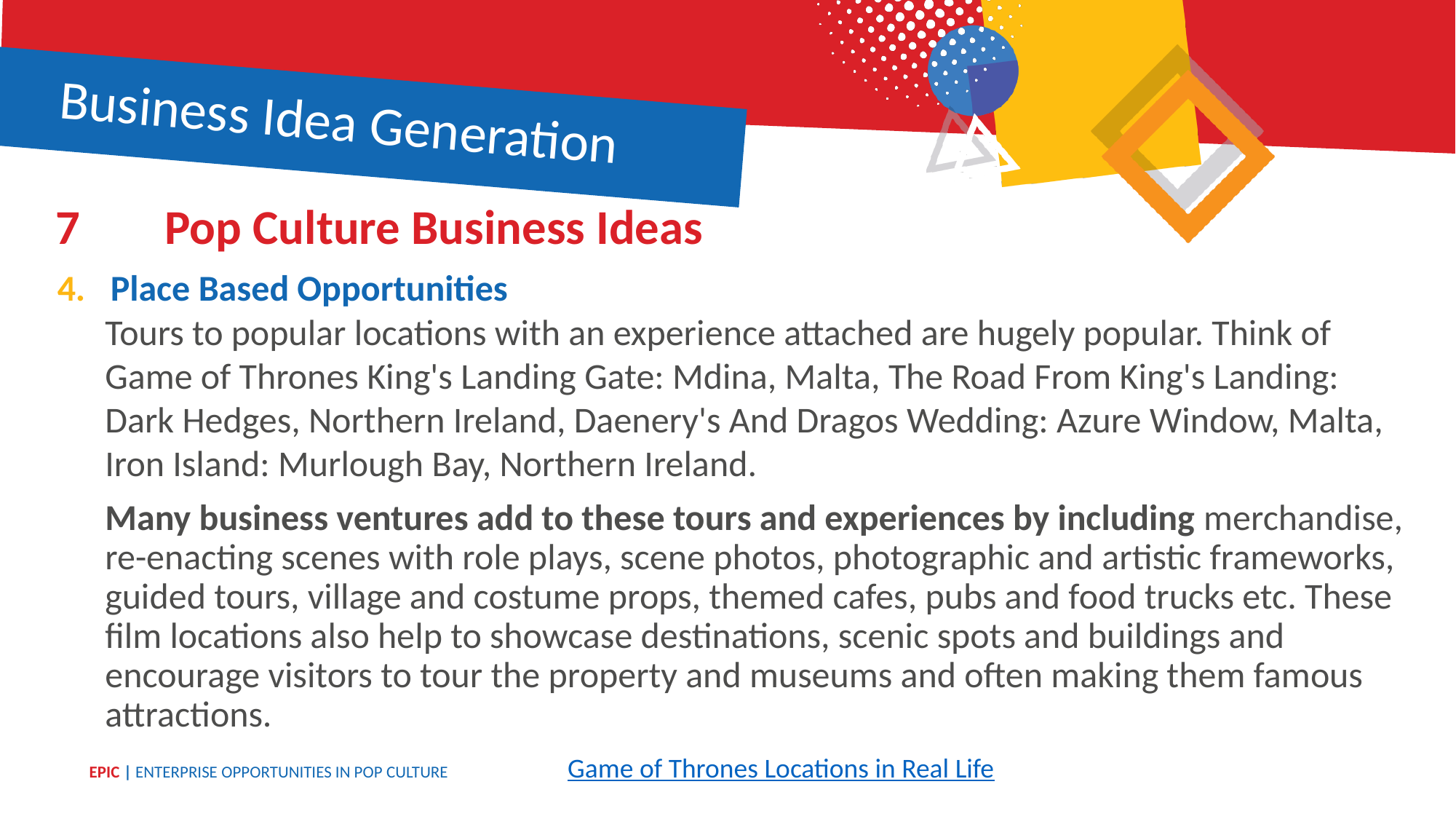

Business Idea Generation

7 	Pop Culture Business Ideas
Place Based Opportunities
Tours to popular locations with an experience attached are hugely popular. Think of Game of Thrones King's Landing Gate: Mdina, Malta, The Road From King's Landing: Dark Hedges, Northern Ireland, Daenery's And Dragos Wedding: Azure Window, Malta, Iron Island: Murlough Bay, Northern Ireland.
Many business ventures add to these tours and experiences by including merchandise, re-enacting scenes with role plays, scene photos, photographic and artistic frameworks, guided tours, village and costume props, themed cafes, pubs and food trucks etc. These film locations also help to showcase destinations, scenic spots and buildings and encourage visitors to tour the property and museums and often making them famous attractions.
Game of Thrones Locations in Real Life